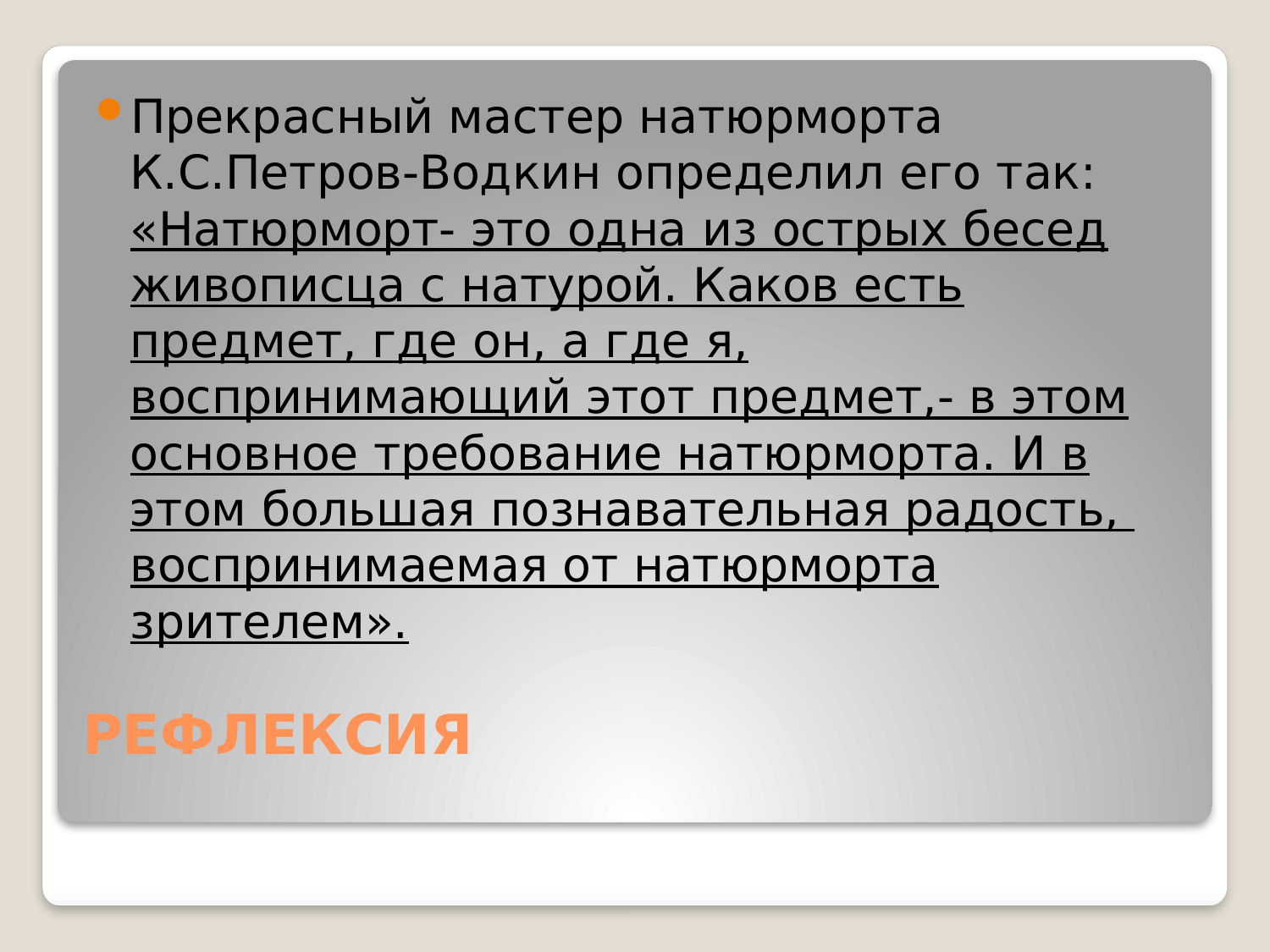

Прекрасный мастер натюрморта   К.С.Петров-Водкин определил его так:  «Натюрморт- это одна из острых бесед живописца с натурой. Каков есть предмет, где он, а где я, воспринимающий этот предмет,- в этом основное требование натюрморта. И в этом большая познавательная радость,  воспринимаемая от натюрморта зрителем».

# РЕФЛЕКСИЯ